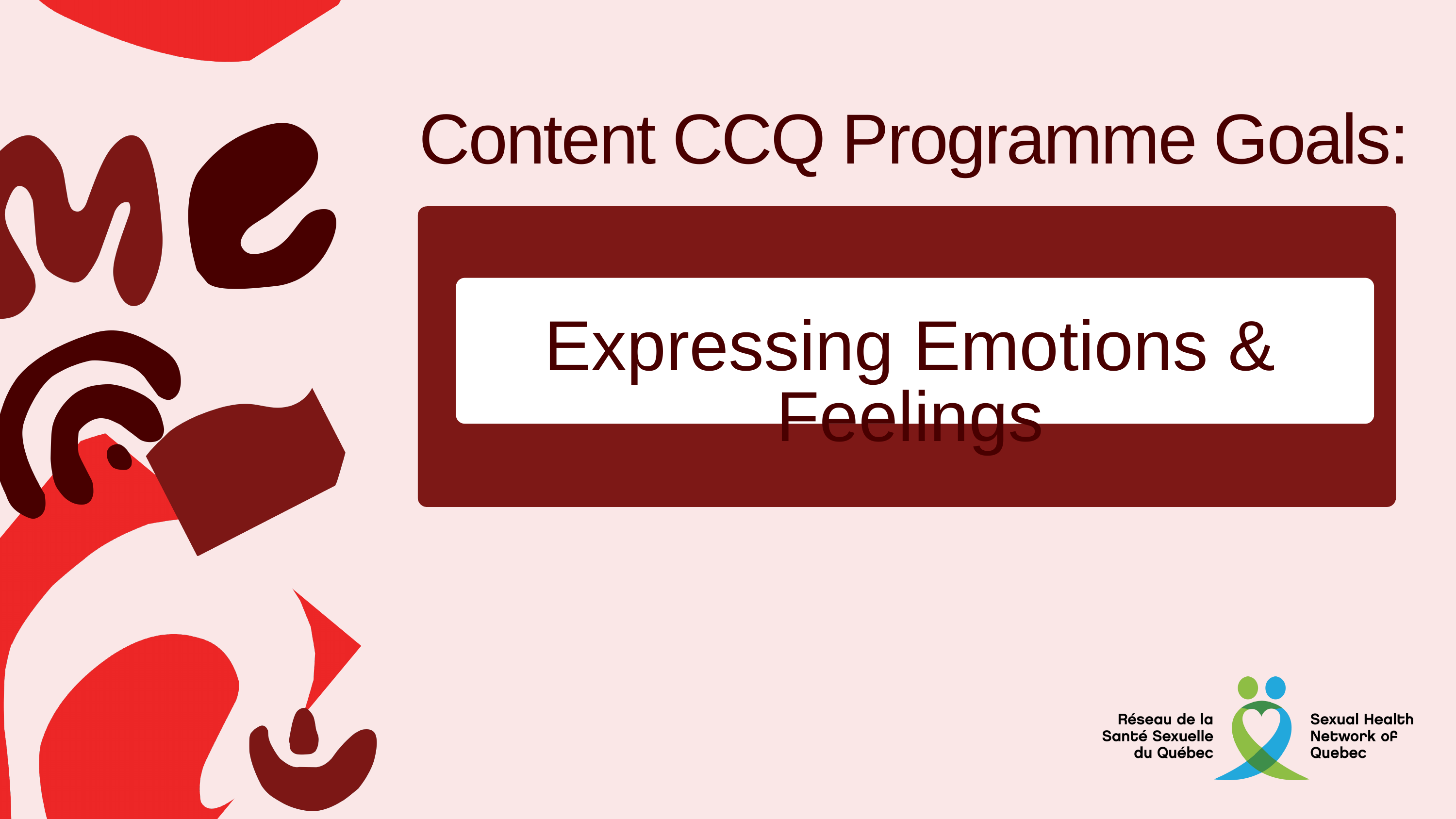

Content CCQ Programme Goals:

Expressing Emotions & Feelings